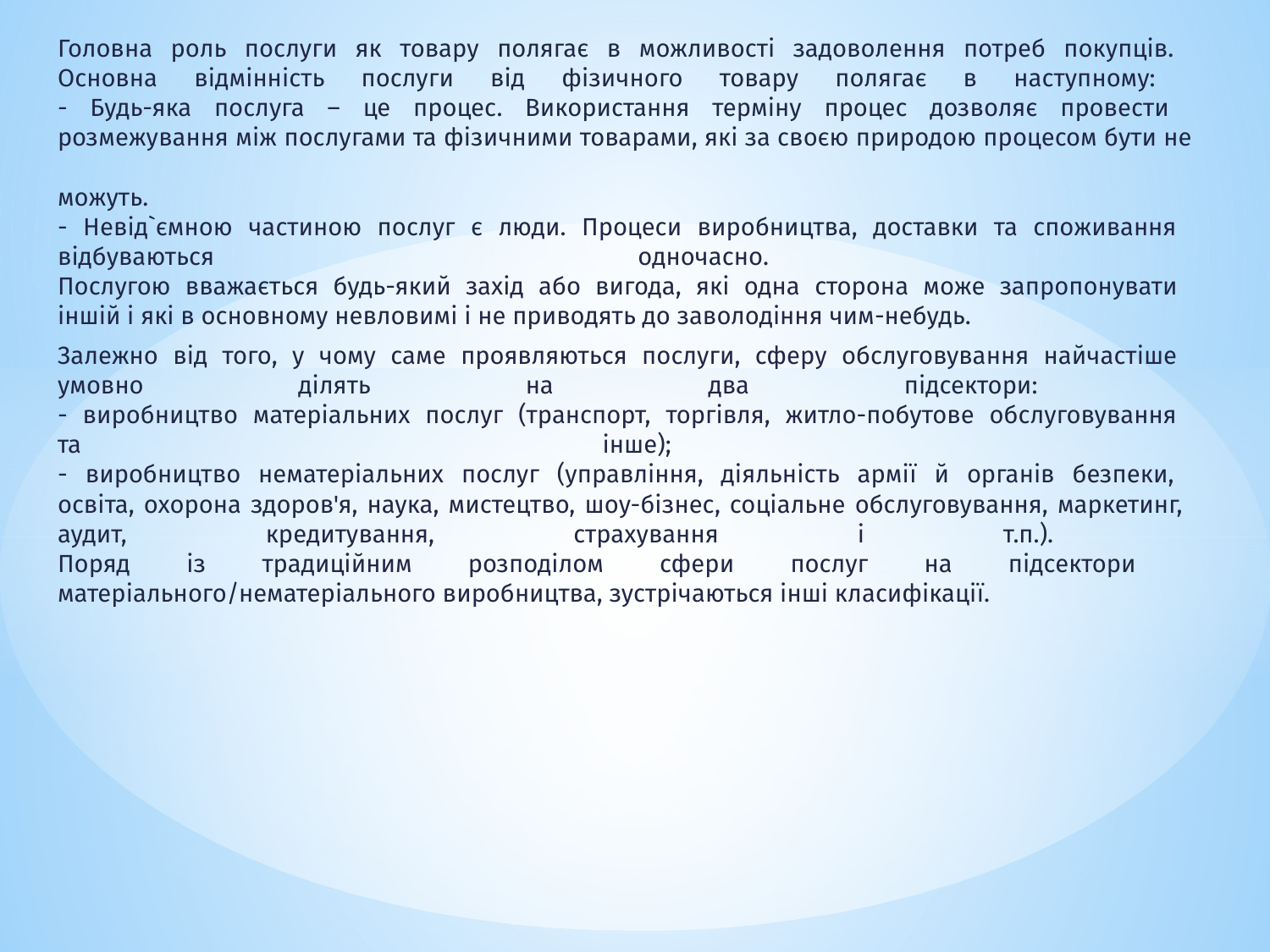

Головна роль послуги як товару полягає в можливості задоволення потреб покупців.
Основна відмінність послуги від фізичного товару полягає в наступному:
- Будь-яка послуга – це процес. Використання терміну процес дозволяє провести
розмежування між послугами та фізичними товарами, які за своєю природою процесом бути не
можуть.
- Невід`ємною частиною послуг є люди. Процеси виробництва, доставки та споживання
відбуваються одночасно.
Послугою вважається будь-який захід або вигода, які одна сторона може запропонувати
іншій і які в основному невловимі і не приводять до заволодіння чим-небудь.
Залежно від того, у чому саме проявляються послуги, сферу обслуговування найчастіше
умовно ділять на два підсектори:
- виробництво матеріальних послуг (транспорт, торгівля, житло-побутове обслуговування
та інше);
- виробництво нематеріальних послуг (управління, діяльність армії й органів безпеки,
освіта, охорона здоров'я, наука, мистецтво, шоу-бізнес, соціальне обслуговування, маркетинг,
аудит, кредитування, страхування і т.п.).
Поряд із традиційним розподілом сфери послуг на підсектори
матеріального/нематеріального виробництва, зустрічаються інші класифікації.